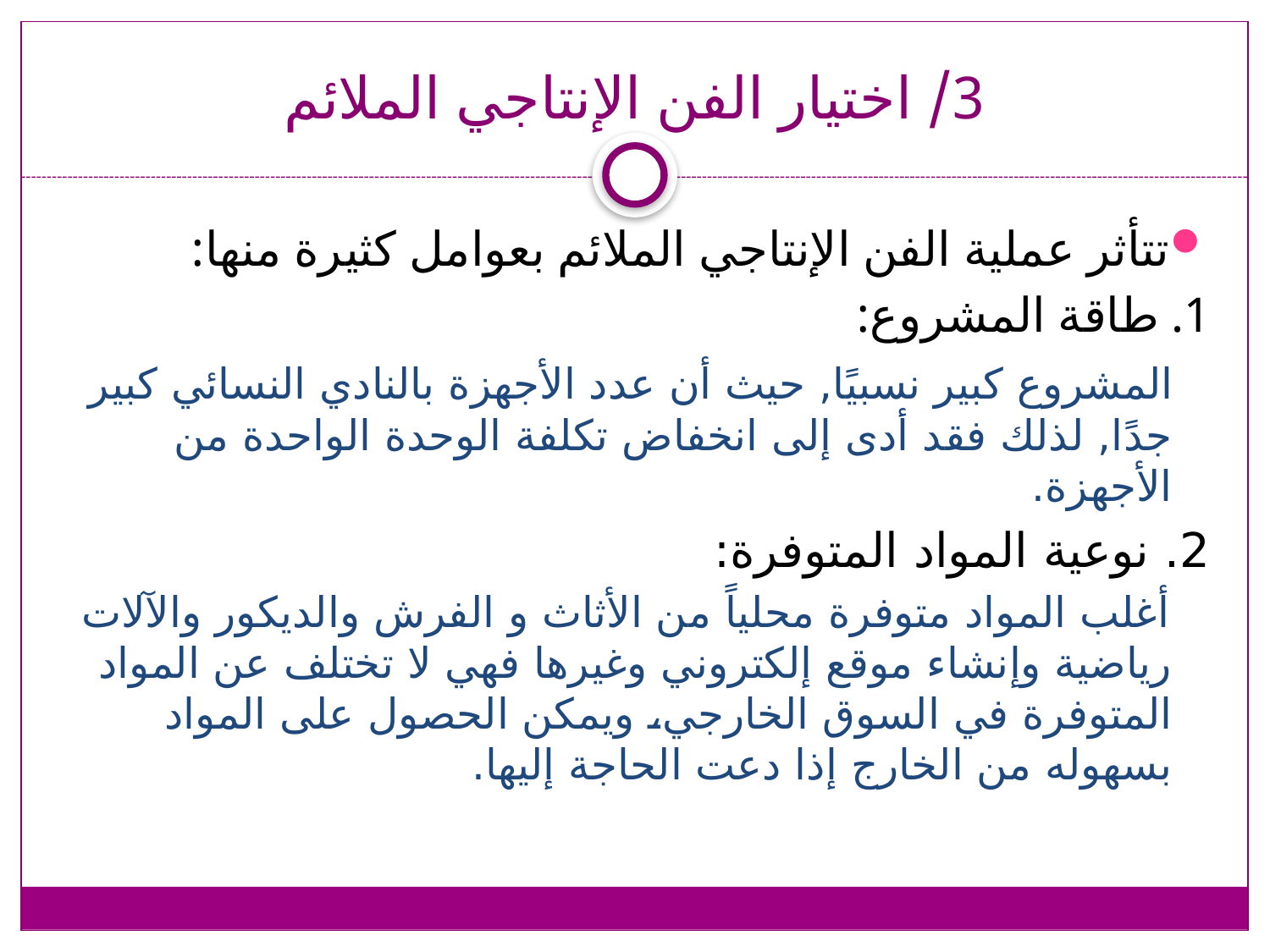

# 3/ اختيار الفن الإنتاجي الملائم
تتأثر عملية الفن الإنتاجي الملائم بعوامل كثيرة منها:
1. طاقة المشروع:
   المشروع كبير نسبيًا, حيث أن عدد الأجهزة بالنادي النسائي كبير جدًا, لذلك فقد أدى إلى انخفاض تكلفة الوحدة الواحدة من الأجهزة.
2. نوعية المواد المتوفرة:
   أغلب المواد متوفرة محلياً من الأثاث و الفرش والديكور والآلات رياضية وإنشاء موقع إلكتروني وغيرها فهي لا تختلف عن المواد المتوفرة في السوق الخارجي، ويمكن الحصول على المواد بسهوله من الخارج إذا دعت الحاجة إليها.